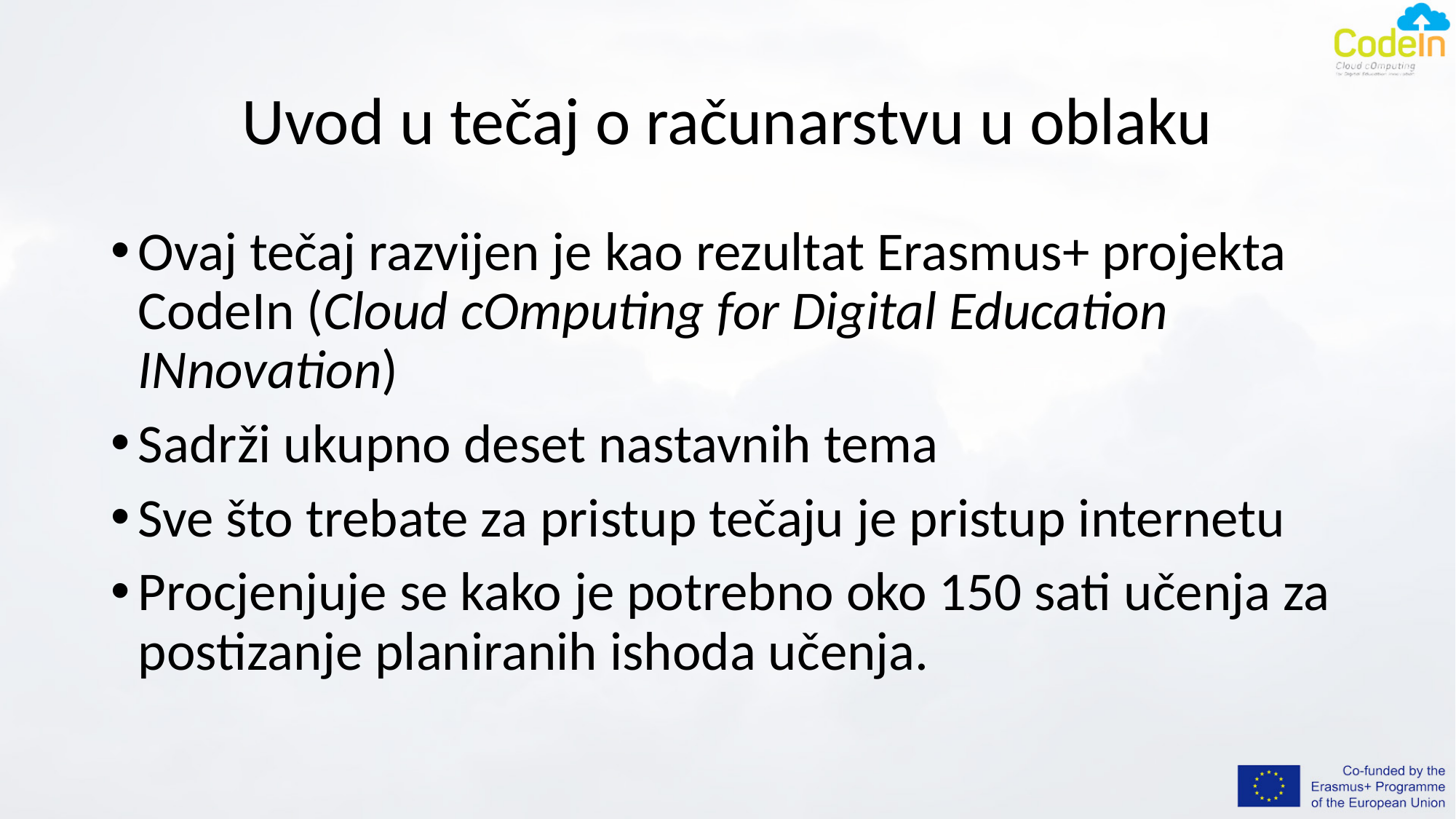

# Uvod u tečaj o računarstvu u oblaku
Ovaj tečaj razvijen je kao rezultat Erasmus+ projekta CodeIn (Cloud cOmputing for Digital Education INnovation)
Sadrži ukupno deset nastavnih tema
Sve što trebate za pristup tečaju je pristup internetu
Procjenjuje se kako je potrebno oko 150 sati učenja za postizanje planiranih ishoda učenja.